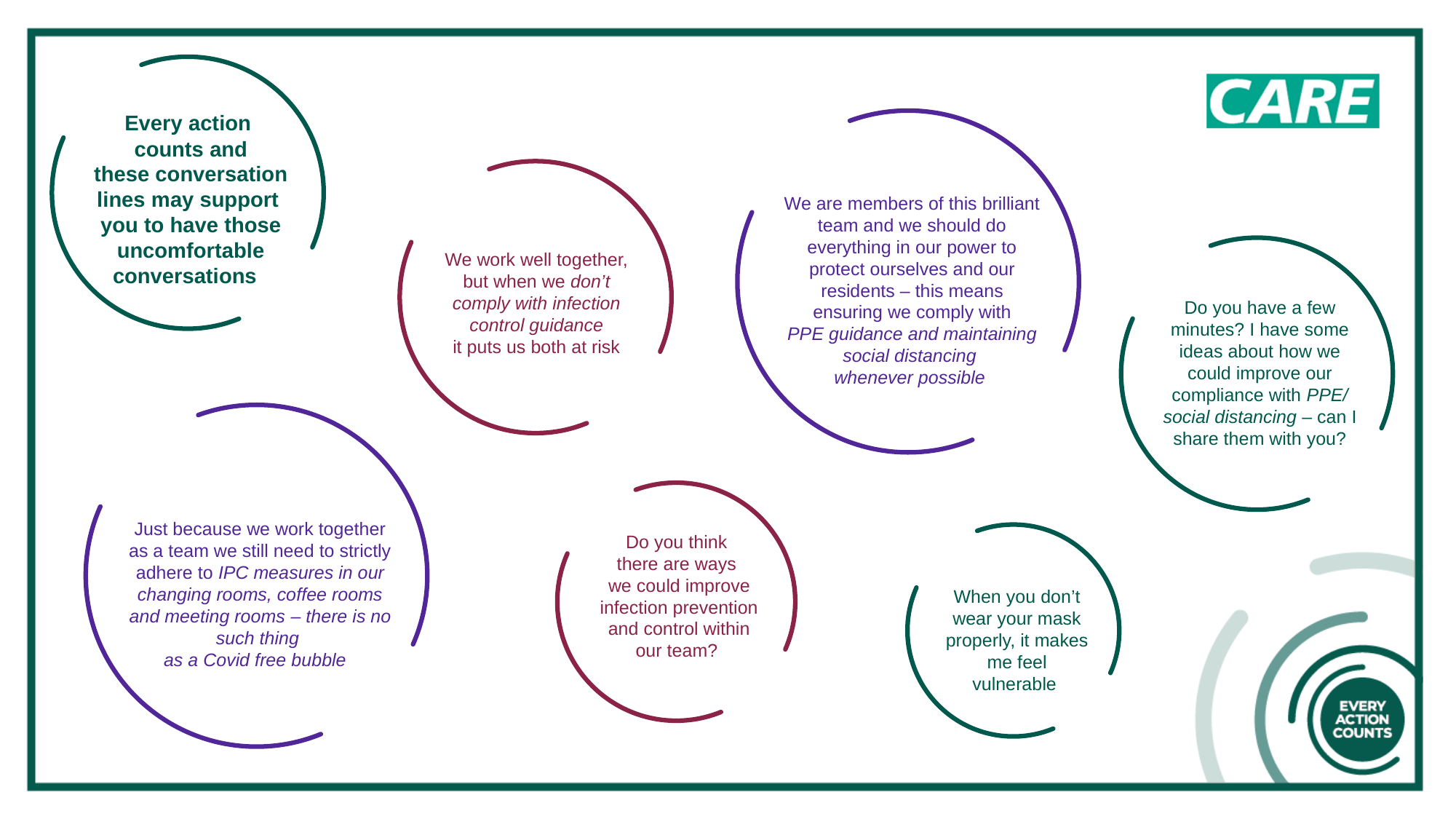

Every action 
counts and these conversation lines may support
you to have those uncomfortable conversations

We are members of this brilliant team and we should do everything in our power to protect ourselves and our residents – this means ensuring we comply with PPE guidance and maintaining social distancing
whenever possible

We work well together, 
but when we don’t
comply with infection
control guidance 
it puts us both at risk

Do you have a few minutes? I have some ideas about how we could improve our compliance with PPE/ social distancing – can I share them with you?

Just because we work together as a team we still need to strictly adhere to IPC measures in our changing rooms, coffee rooms and meeting rooms – there is no such thing
as a Covid free bubble

Do you think
there are ways
we could improve infection prevention and control within our team?

When you don’t wear your mask properly, it makes me feel vulnerable